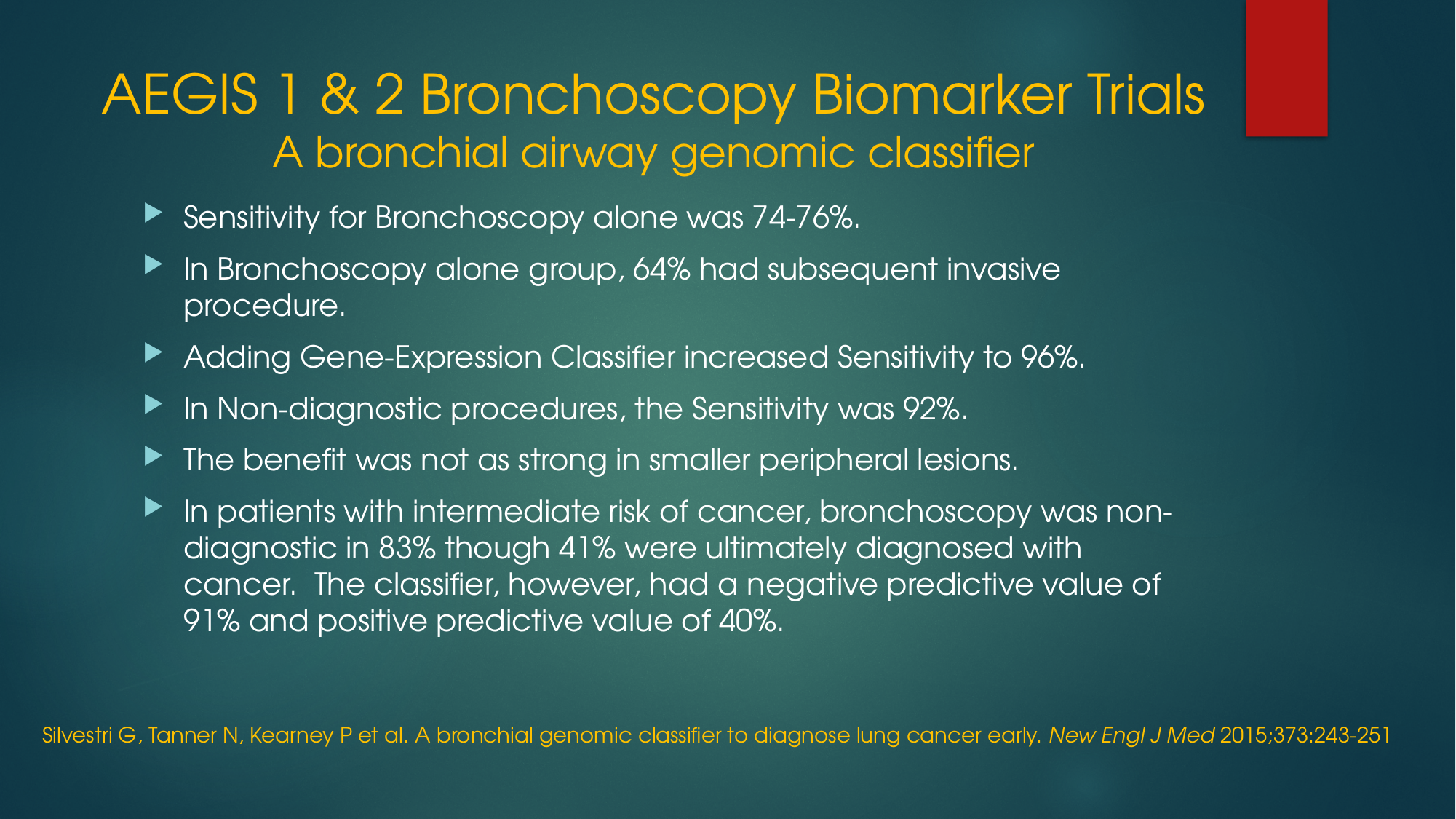

# AEGIS 1 & 2 Bronchoscopy Biomarker Trials A bronchial airway genomic classifier
Sensitivity for Bronchoscopy alone was 74-76%.
In Bronchoscopy alone group, 64% had subsequent invasive procedure.
Adding Gene-Expression Classifier increased Sensitivity to 96%.
In Non-diagnostic procedures, the Sensitivity was 92%.
The benefit was not as strong in smaller peripheral lesions.
In patients with intermediate risk of cancer, bronchoscopy was non-diagnostic in 83% though 41% were ultimately diagnosed with cancer.  The classifier, however, had a negative predictive value of 91% and positive predictive value of 40%.
Silvestri G, Tanner N, Kearney P et al. A bronchial genomic classifier to diagnose lung cancer early. New Engl J Med 2015;373:243-251